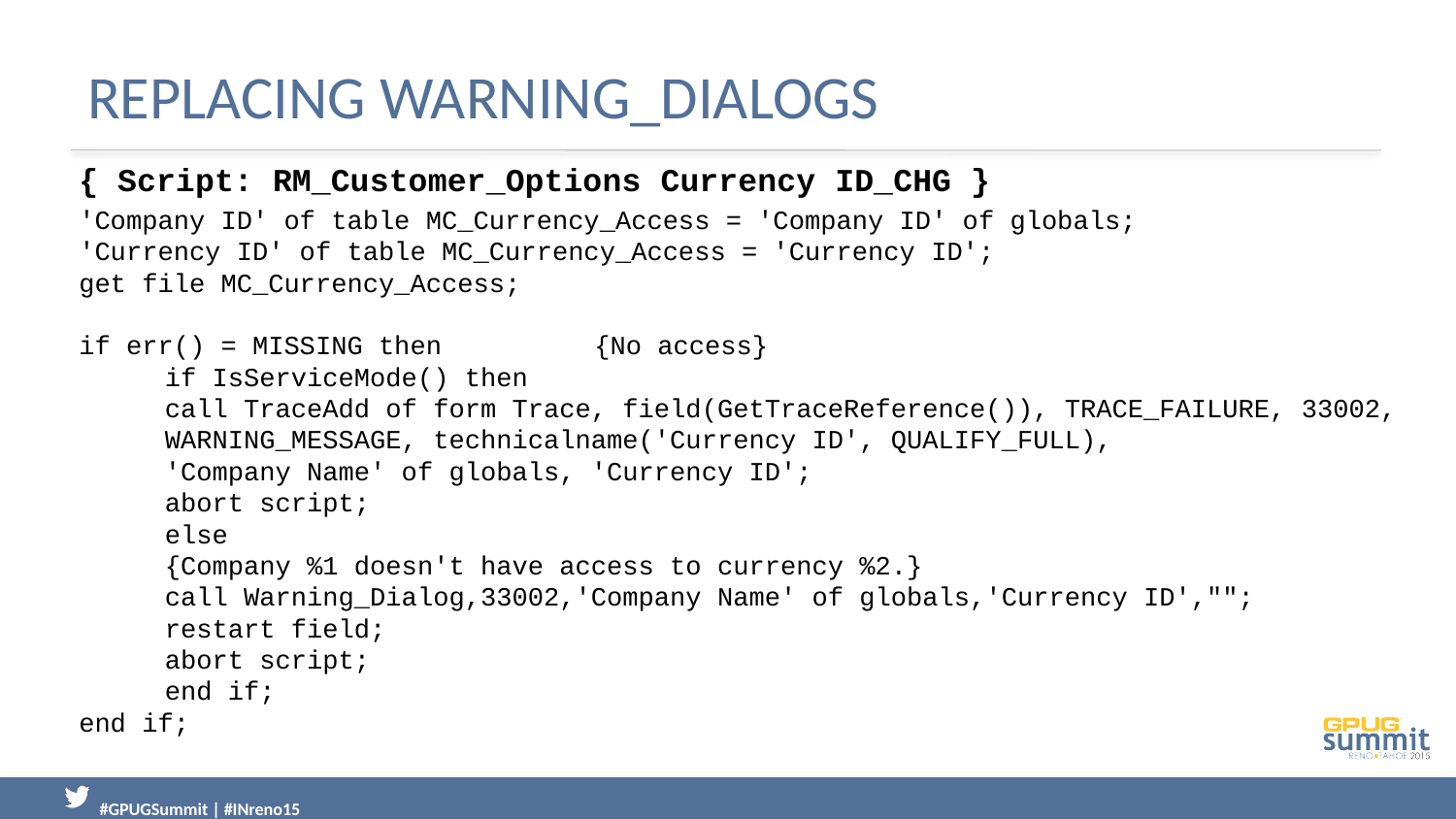

# Replacing Warning_Dialogs
{ Script: RM_Customer_Options Currency ID_CHG }
'Company ID' of table MC_Currency_Access = 'Company ID' of globals;
'Currency ID' of table MC_Currency_Access = 'Currency ID';
get file MC_Currency_Access;

if err() = MISSING then		{No access}
	if IsServiceMode() then
		call TraceAdd of form Trace, field(GetTraceReference()), TRACE_FAILURE, 33002,
			WARNING_MESSAGE, technicalname('Currency ID', QUALIFY_FULL),
			'Company Name' of globals, 'Currency ID';
		abort script;
	else
		{Company %1 doesn't have access to currency %2.}
		call Warning_Dialog,33002,'Company Name' of globals,'Currency ID',"";
		restart field;
		abort script;
	end if;
end if;